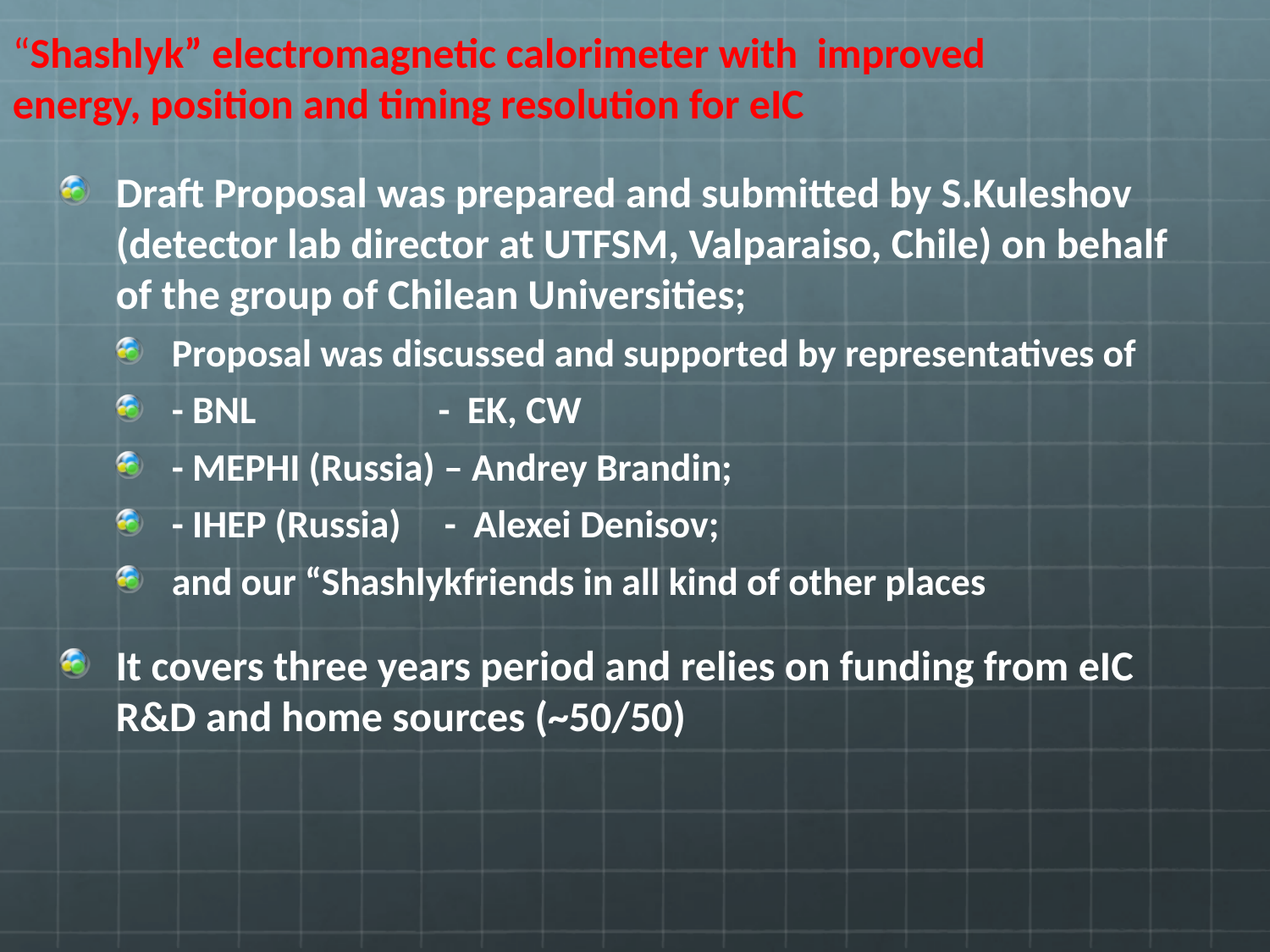

“Shashlyk” electromagnetic calorimeter with  improved energy, position and timing resolution for eIC
Draft Proposal was prepared and submitted by S.Kuleshov (detector lab director at UTFSM, Valparaiso, Chile) on behalf of the group of Chilean Universities;
Proposal was discussed and supported by representatives of
- BNL                     -  EK, CW
- MEPHI (Russia) – Andrey Brandin;
- IHEP (Russia)     -  Alexei Denisov;
and our “Shashlykfriends in all kind of other places
It covers three years period and relies on funding from eIC R&D and home sources (~50/50)